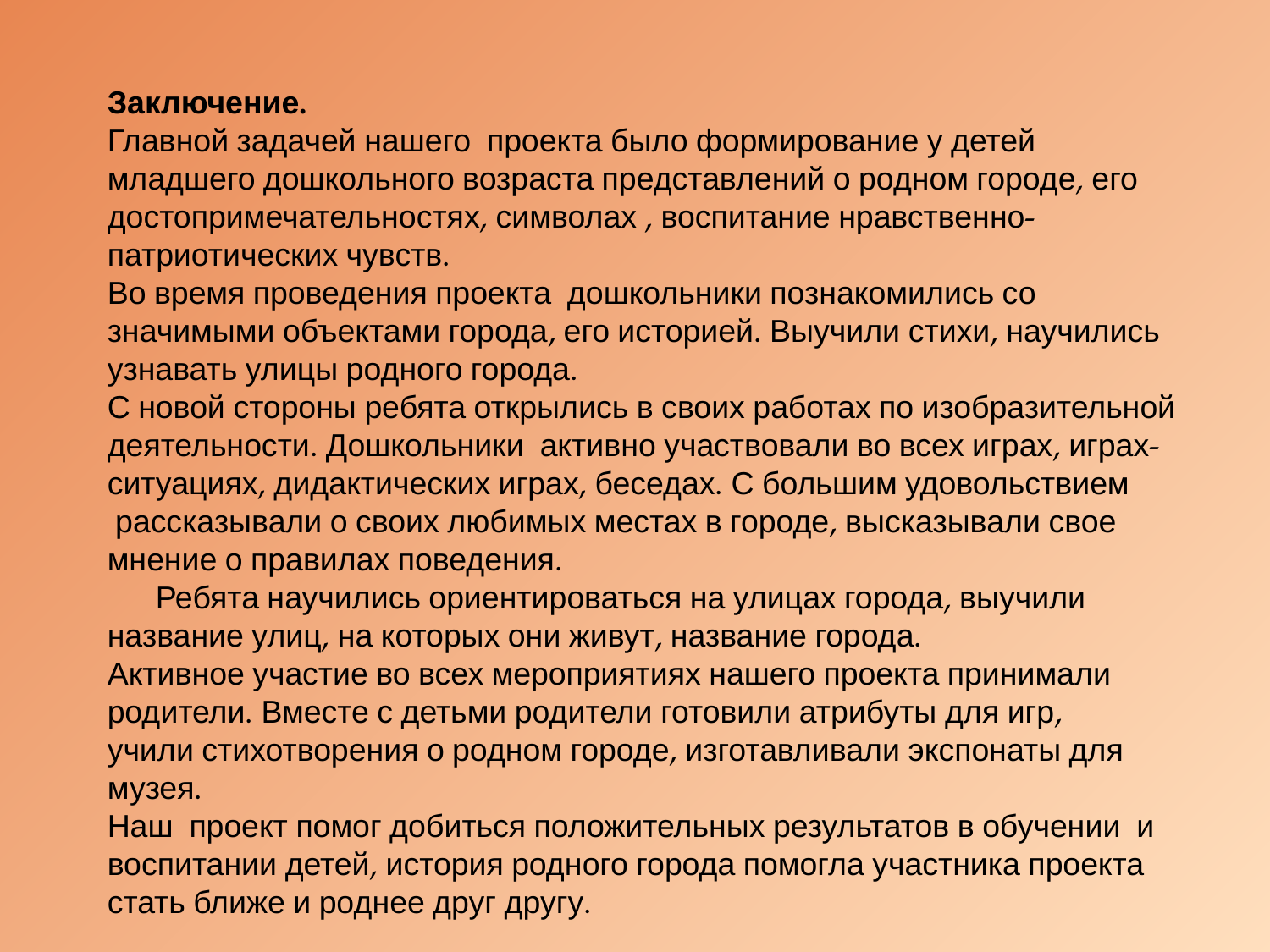

Заключение.
Главной задачей нашего  проекта было формирование у детей младшего дошкольного возраста представлений о родном городе, его достопримечательностях, символах , воспитание нравственно- патриотических чувств.
Во время проведения проекта  дошкольники познакомились со значимыми объектами города, его историей. Выучили стихи, научились узнавать улицы родного города.
С новой стороны ребята открылись в своих работах по изобразительной деятельности. Дошкольники  активно участвовали во всех играх, играх-ситуациях, дидактических играх, беседах. С большим удовольствием  рассказывали о своих любимых местах в городе, высказывали свое мнение о правилах поведения.
      Ребята научились ориентироваться на улицах города, выучили название улиц, на которых они живут, название города.
Активное участие во всех мероприятиях нашего проекта принимали родители. Вместе с детьми родители готовили атрибуты для игр, учили стихотворения о родном городе, изготавливали экспонаты для  музея.
Наш  проект помог добиться положительных результатов в обучении  и воспитании детей, история родного города помогла участника проекта стать ближе и роднее друг другу.